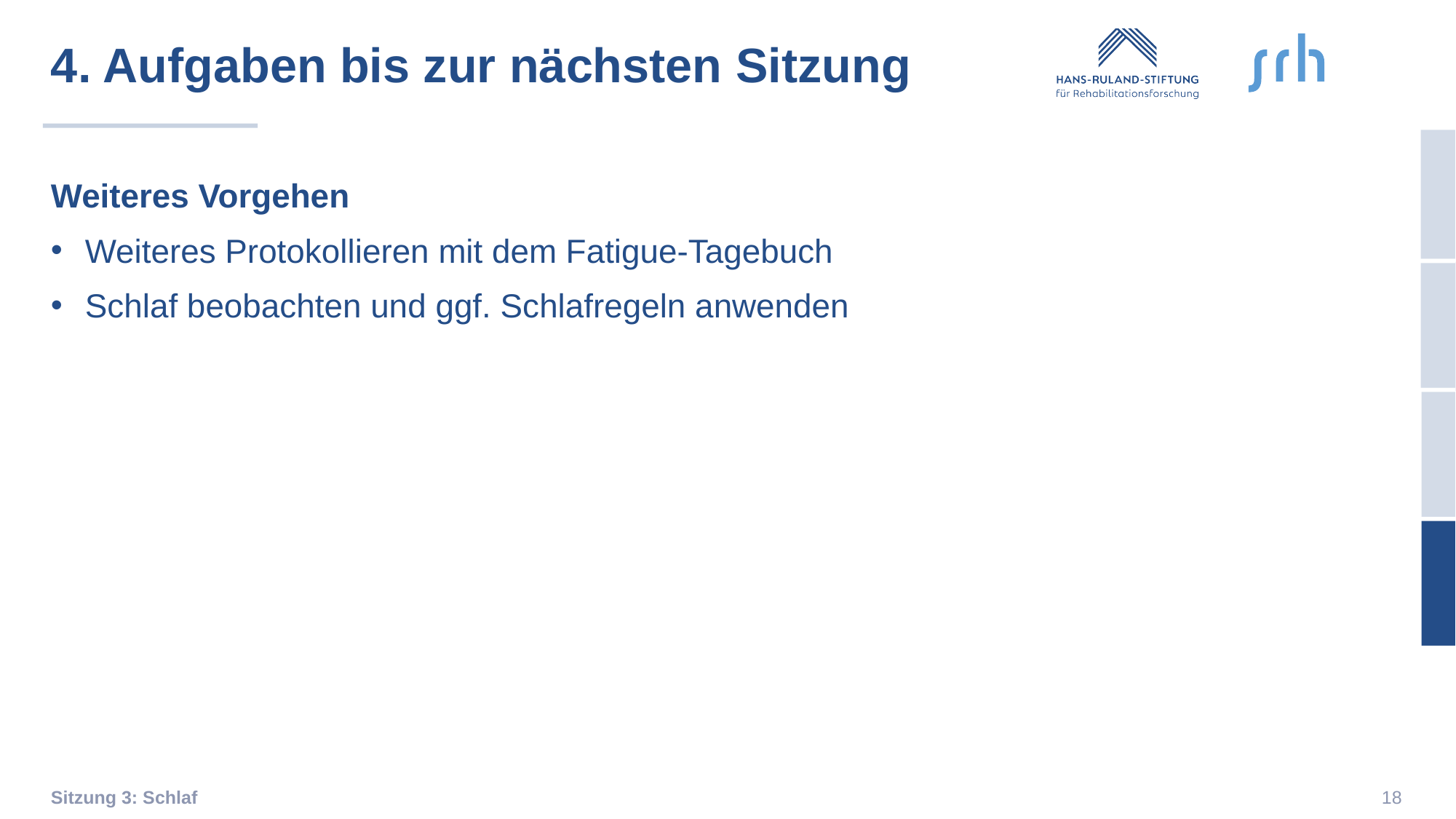

# 4. Aufgaben bis zur nächsten Sitzung
Weiteres Vorgehen
Weiteres Protokollieren mit dem Fatigue-Tagebuch
Schlaf beobachten und ggf. Schlafregeln anwenden
18
Sitzung 3: Schlaf